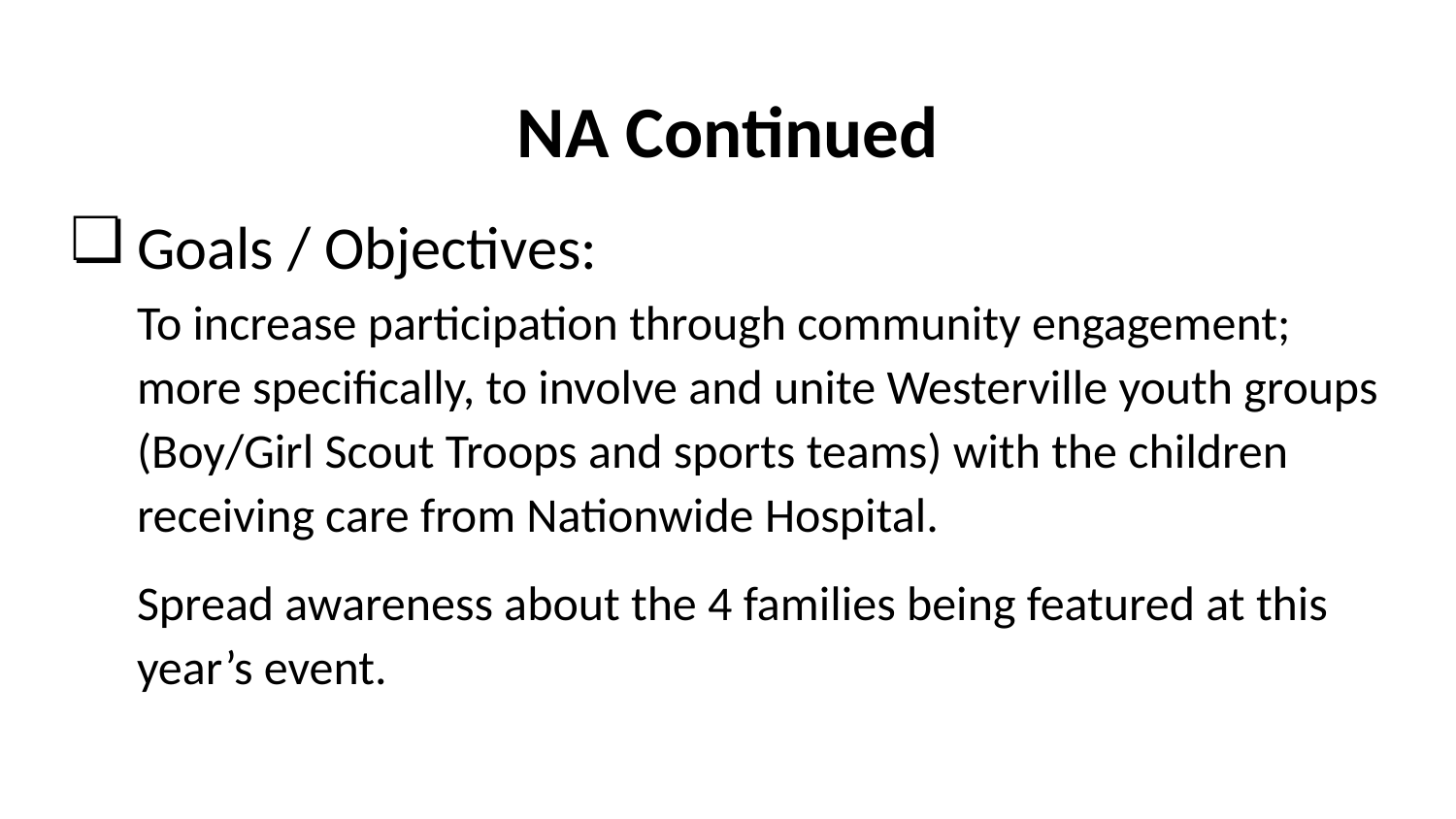

# NA Continued
Goals / Objectives:
To increase participation through community engagement; more specifically, to involve and unite Westerville youth groups (Boy/Girl Scout Troops and sports teams) with the children receiving care from Nationwide Hospital.
Spread awareness about the 4 families being featured at this year’s event.